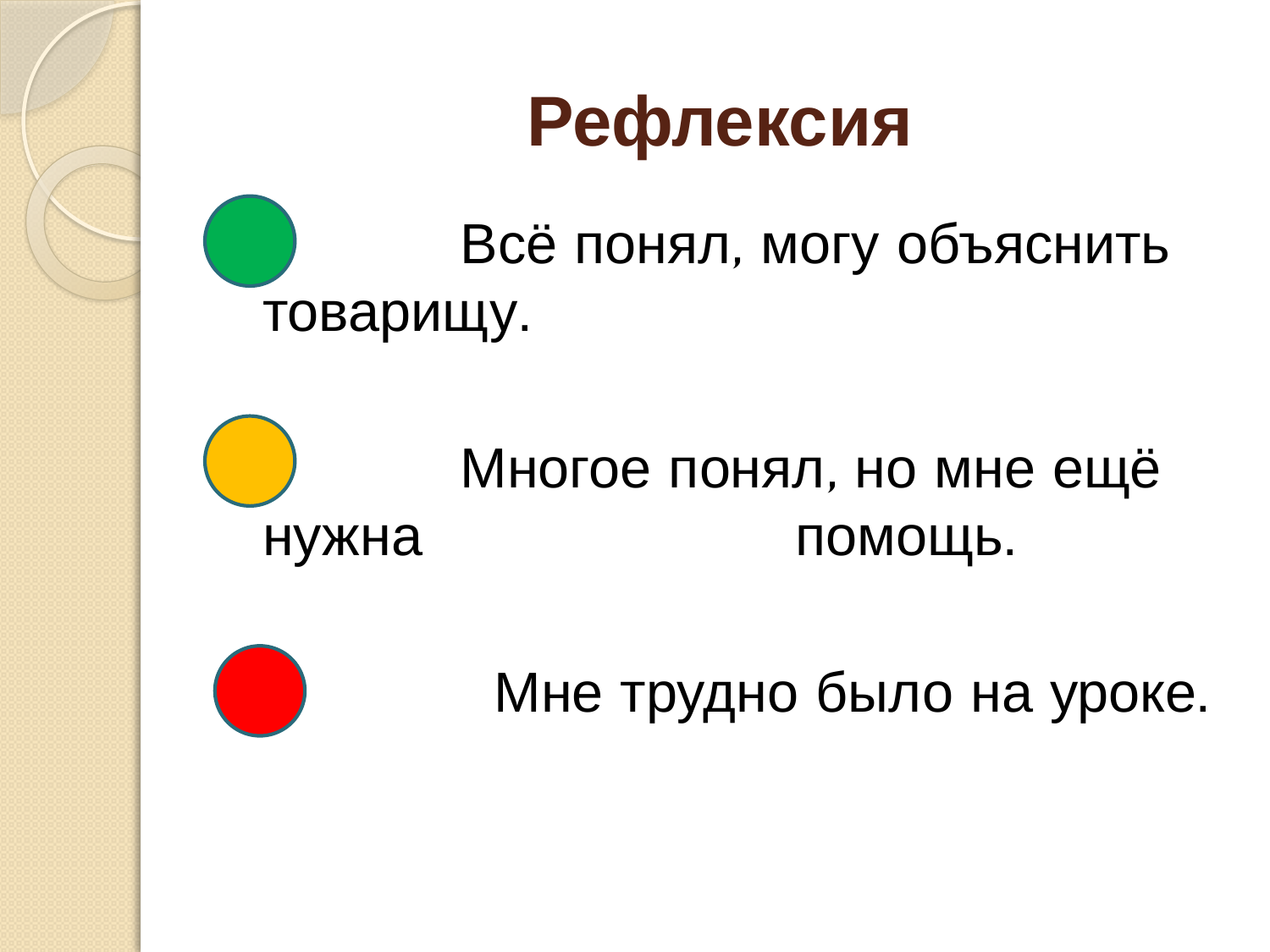

# Рефлексия

              Всё понял, могу объяснить товарищу.

              Многое понял, но мне ещё нужна                      помощь.

                Мне трудно было на уроке.